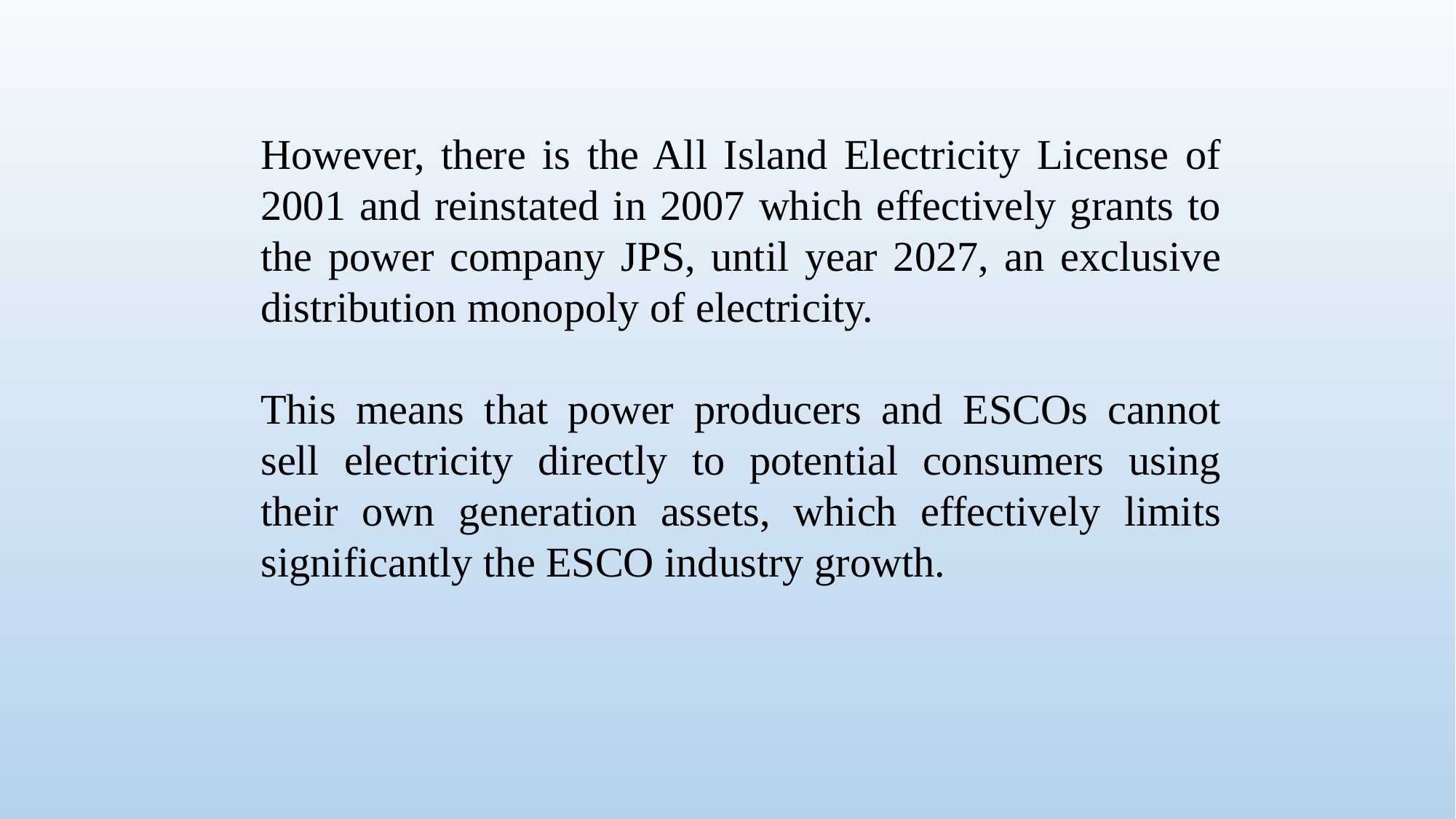

However, there is the All Island Electricity License of 2001 and reinstated in 2007 which effectively grants to the power company JPS, until year 2027, an exclusive distribution monopoly of electricity.

This means that power producers and ESCOs cannot sell electricity directly to potential consumers using their own generation assets, which effectively limits significantly the ESCO industry growth.